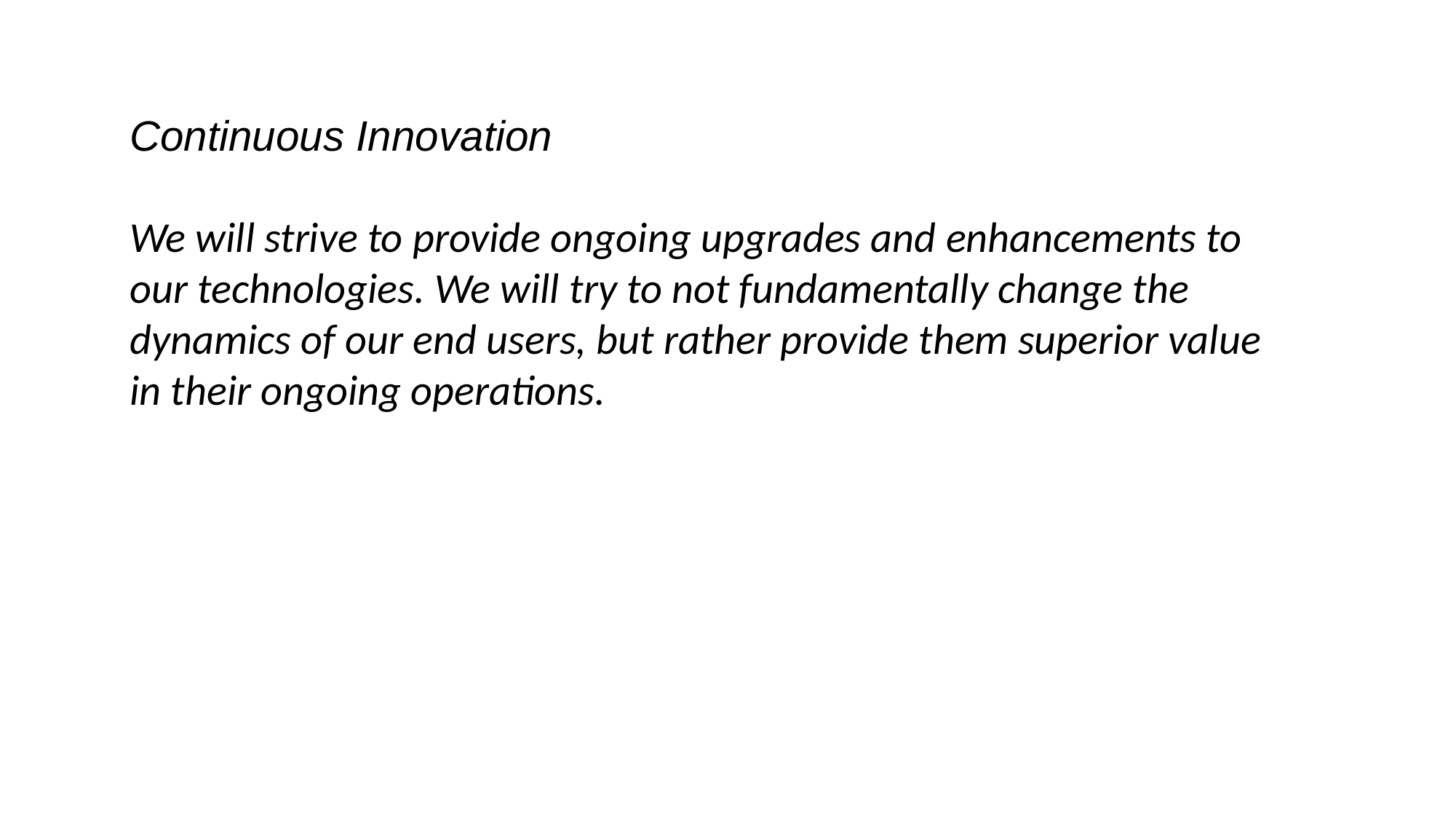

Continuous Innovation

We will strive to provide ongoing upgrades and enhancements to our technologies. We will try to not fundamentally change the dynamics of our end users, but rather provide them superior value in their ongoing operations.